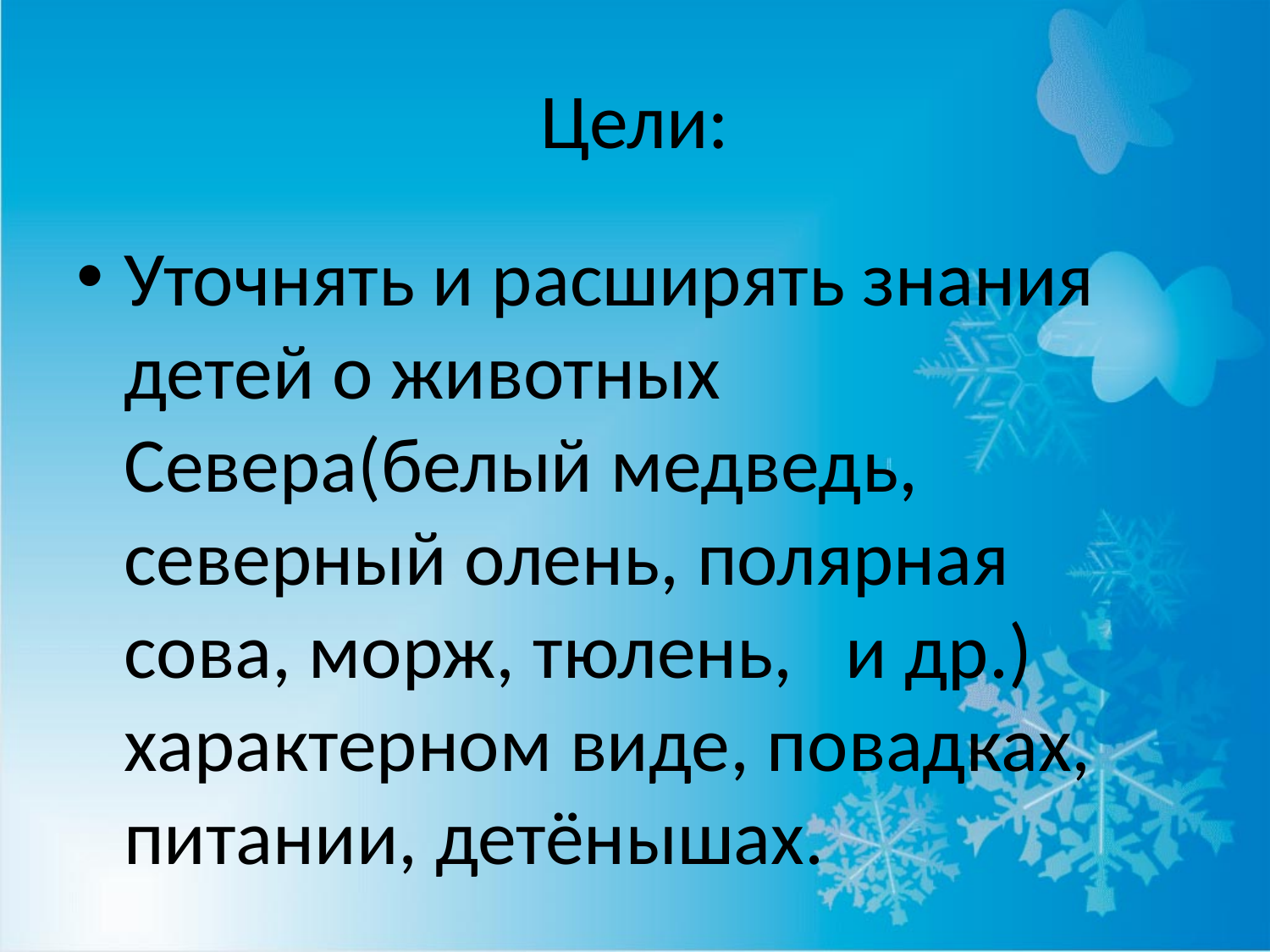

# Цели:
Уточнять и расширять знания детей о животных Севера(белый медведь, северный олень, полярная сова, морж, тюлень,   и др.) характерном виде, повадках, питании, детёнышах.